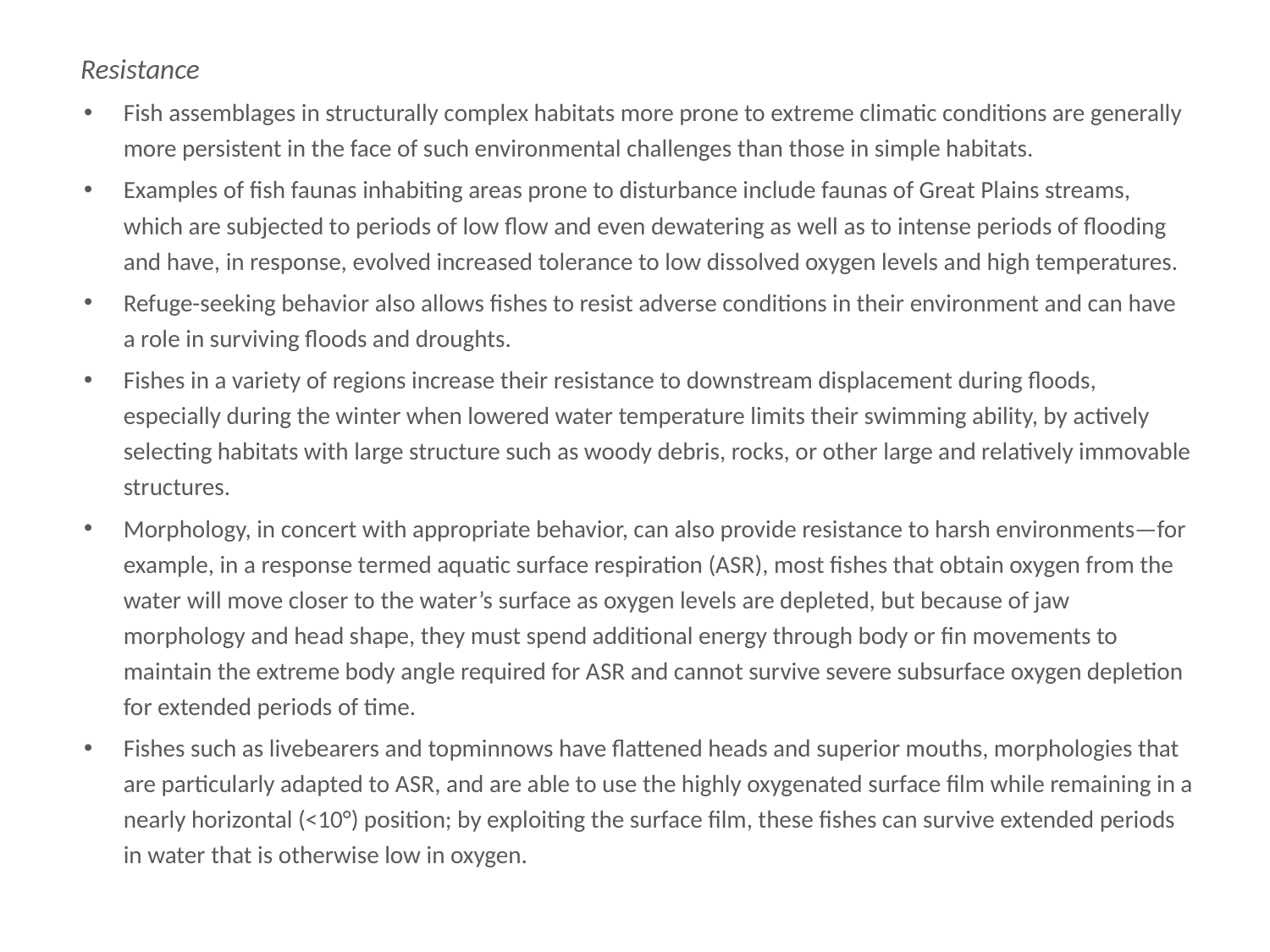

Resistance
Resistance
Fish assemblages in structurally complex habitats more prone to extreme climatic conditions are generally more persistent in the face of such environmental challenges than those in simple habitats.
Examples of fish faunas inhabiting areas prone to disturbance include faunas of Great Plains streams, which are subjected to periods of low flow and even dewatering as well as to intense periods of flooding and have, in response, evolved increased tolerance to low dissolved oxygen levels and high temperatures.
Refuge-seeking behavior also allows fishes to resist adverse conditions in their environment and can have a role in surviving floods and droughts.
Fishes in a variety of regions increase their resistance to downstream displacement during floods, especially during the winter when lowered water temperature limits their swimming ability, by actively selecting habitats with large structure such as woody debris, rocks, or other large and relatively immovable structures.
Morphology, in concert with appropriate behavior, can also provide resistance to harsh environments—for example, in a response termed aquatic surface respiration (ASR), most fishes that obtain oxygen from the water will move closer to the water’s surface as oxygen levels are depleted, but because of jaw morphology and head shape, they must spend additional energy through body or fin movements to maintain the extreme body angle required for ASR and cannot survive severe subsurface oxygen depletion for extended periods of time.
Fishes such as livebearers and topminnows have flattened heads and superior mouths, morphologies that are particularly adapted to ASR, and are able to use the highly oxygenated surface film while remaining in a nearly horizontal (<10°) position; by exploiting the surface film, these fishes can survive extended periods in water that is otherwise low in oxygen.